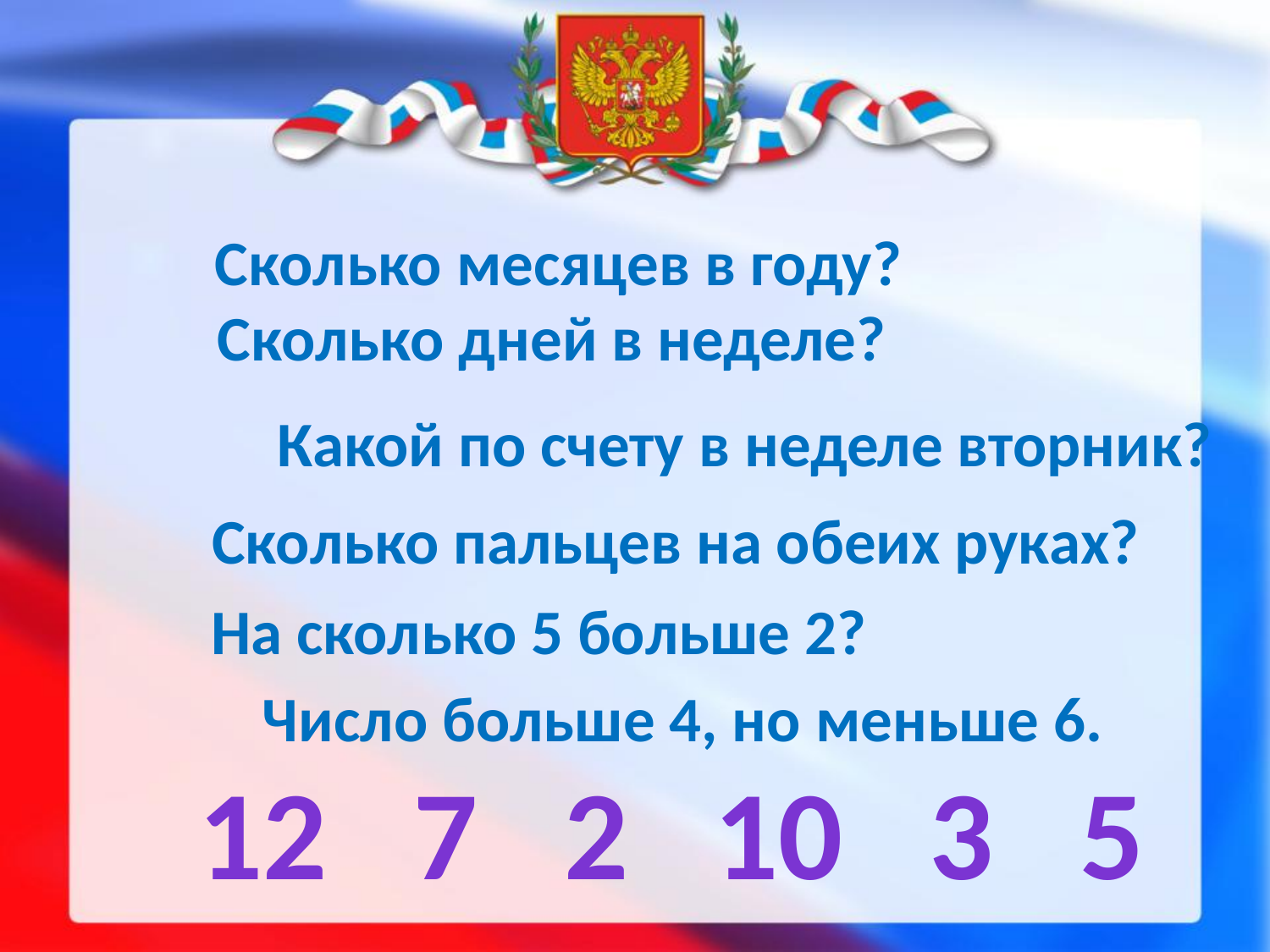

Сколько месяцев в году?

 Сколько дней в неделе?

	      Какой по счету в неделе вторник?

      Сколько пальцев на обеих руках?

	  На сколько 5 больше 2?

		Число больше 4, но меньше 6.

12   7   2   10   3   5